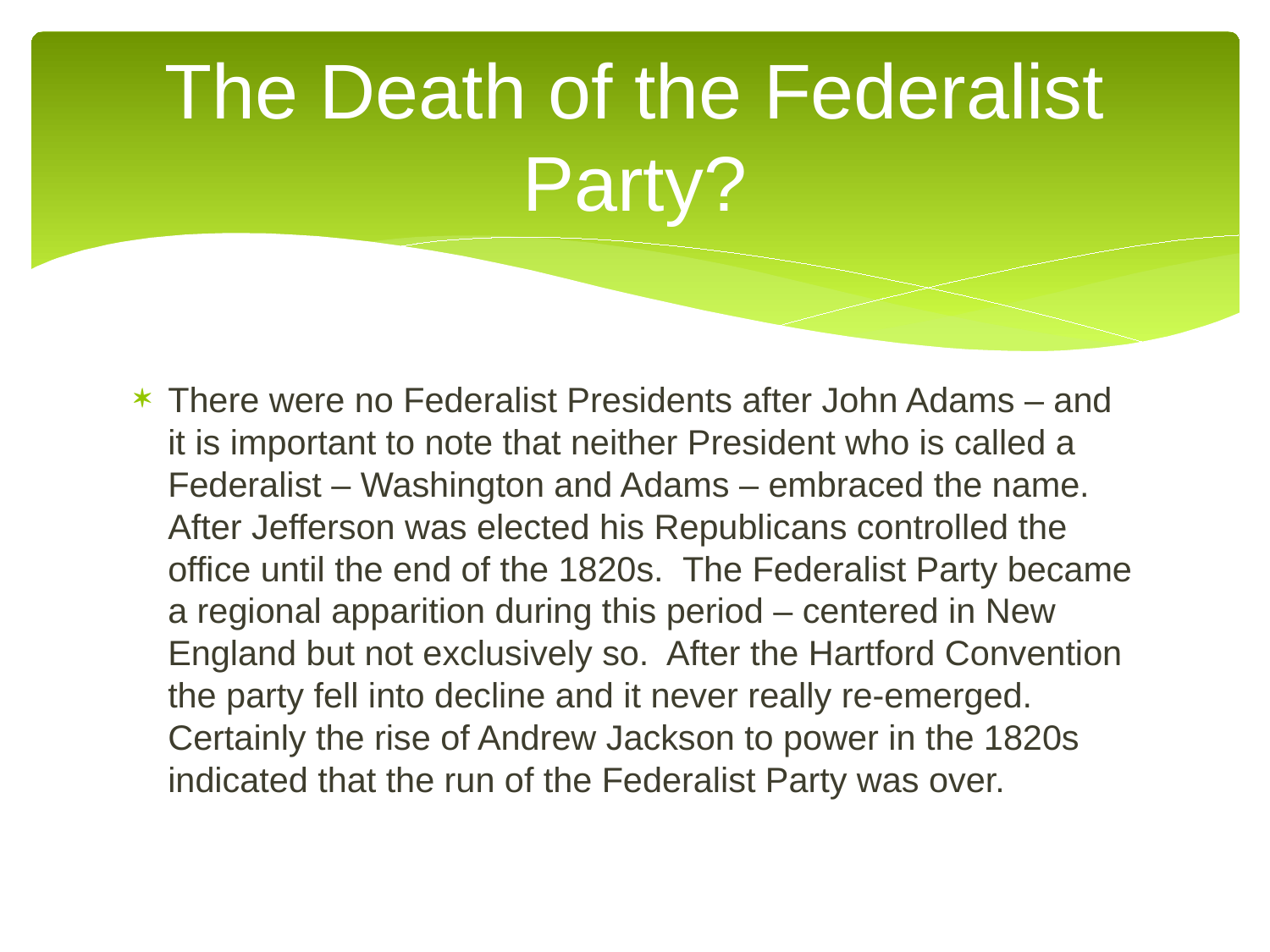

# The Death of the Federalist Party?
There were no Federalist Presidents after John Adams – and it is important to note that neither President who is called a Federalist – Washington and Adams – embraced the name.  After Jefferson was elected his Republicans controlled the office until the end of the 1820s.  The Federalist Party became a regional apparition during this period – centered in New England but not exclusively so.  After the Hartford Convention the party fell into decline and it never really re-emerged.  Certainly the rise of Andrew Jackson to power in the 1820s indicated that the run of the Federalist Party was over.